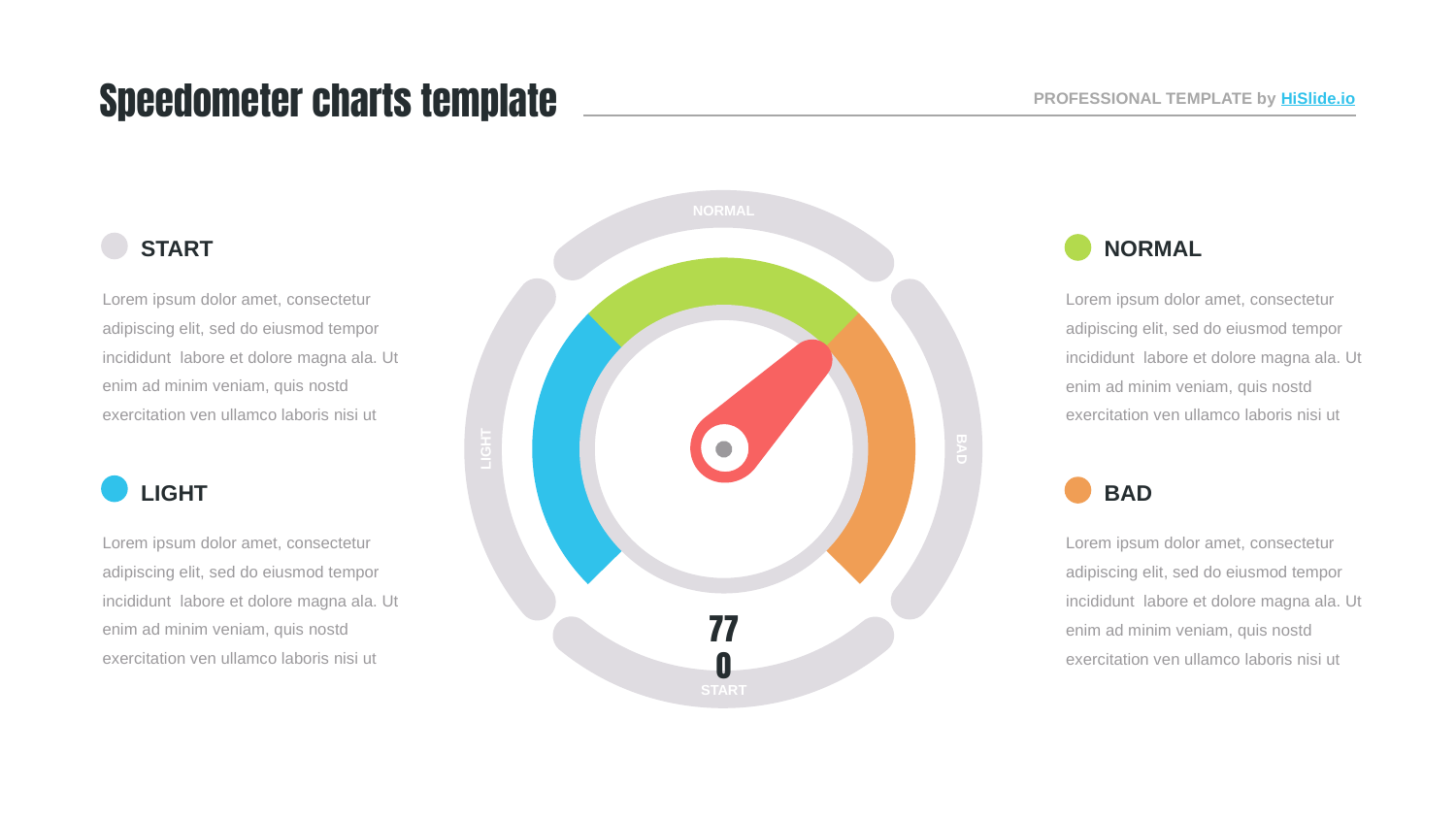

Speedometer charts template
PROFESSIONAL TEMPLATE by HiSlide.io

NORMAL

LIGHT
BAD

770
START
START

Lorem ipsum dolor amet, consectetur adipiscing elit, sed do eiusmod tempor incididunt  labore et dolore magna ala. Ut enim ad minim veniam, quis nostd exercitation ven ullamco laboris nisi ut

LIGHT
Lorem ipsum dolor amet, consectetur adipiscing elit, sed do eiusmod tempor incididunt  labore et dolore magna ala. Ut enim ad minim veniam, quis nostd exercitation ven ullamco laboris nisi ut
NORMAL

Lorem ipsum dolor amet, consectetur adipiscing elit, sed do eiusmod tempor incididunt  labore et dolore magna ala. Ut enim ad minim veniam, quis nostd exercitation ven ullamco laboris nisi ut
BAD

Lorem ipsum dolor amet, consectetur adipiscing elit, sed do eiusmod tempor incididunt  labore et dolore magna ala. Ut enim ad minim veniam, quis nostd exercitation ven ullamco laboris nisi ut